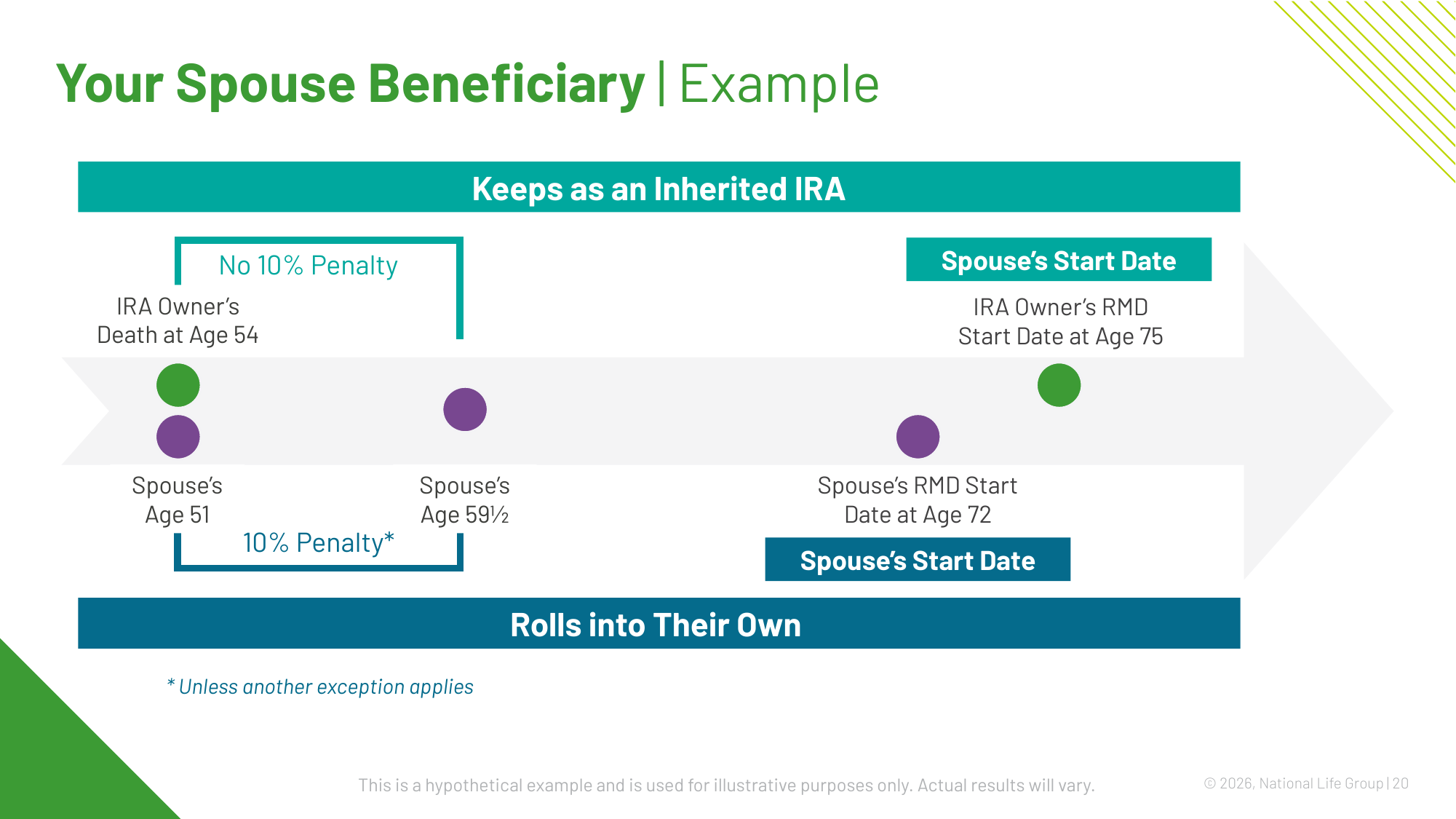

# Your Spouse Beneficiary | Example

Keeps as an Inherited IRA
Spouse’s Start Date

No 10% Penalty
IRA Owner’s Death at Age 54
IRA Owner’s RMD Start Date at Age 75

Spouse’s Age 51
Spouse’s Age 59½
Spouse’s RMD Start Date at Age 72
10% Penalty*
Spouse’s Start Date
Rolls into Their Own
* Unless another exception applies
This is a hypothetical example and is used for illustrative purposes only. Actual results will vary.
© 2026, National Life Group | 20